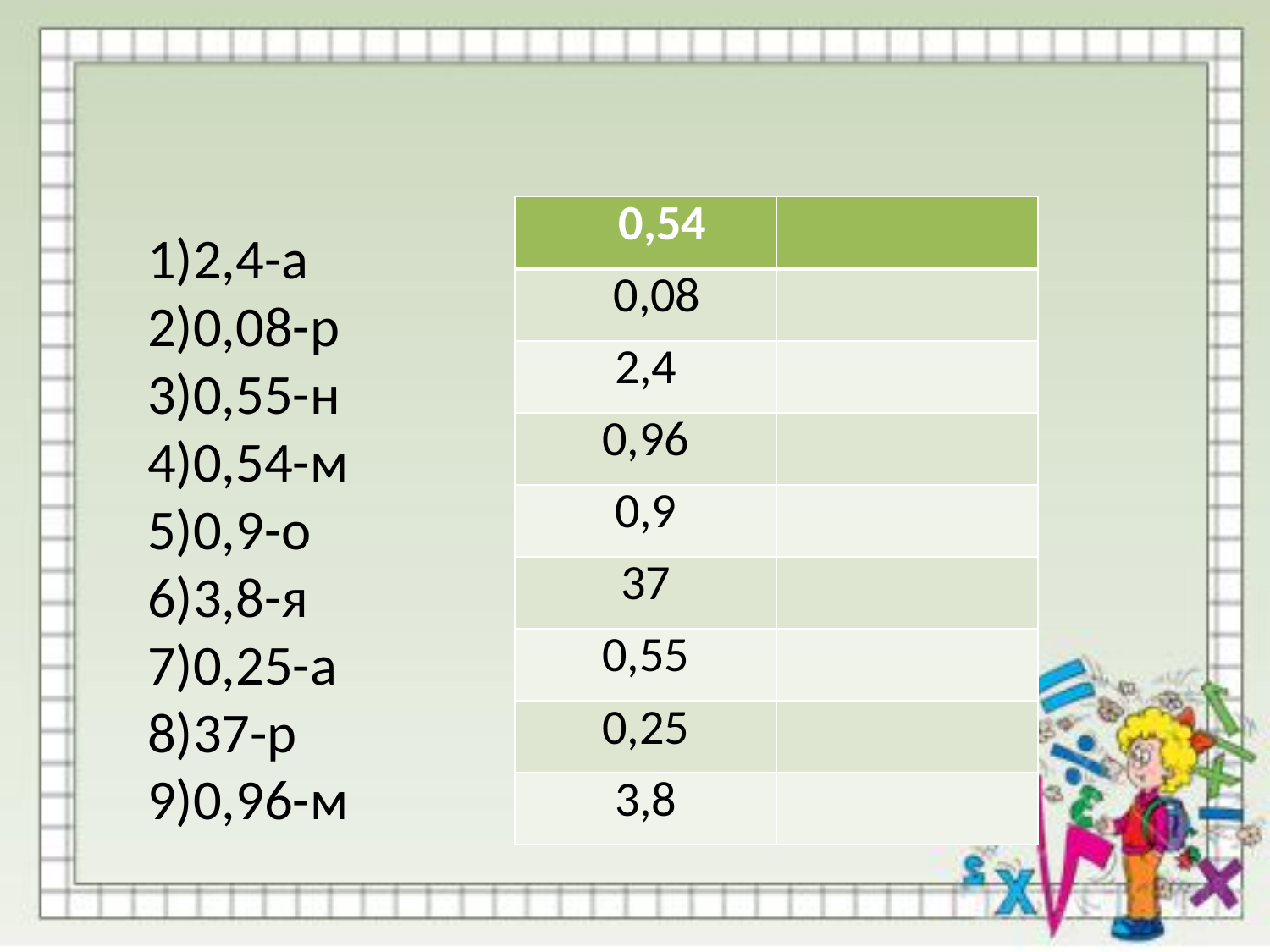

#
| 0,54 |  |
| --- | --- |
| 0,08 |  |
| 2,4 |  |
| 0,96 |  |
| 0,9 |  |
| 37 |  |
| 0,55 |  |
| 0,25 |  |
| 3,8 |  |
1)2,4-а
2)0,08-р
3)0,55-н
4)0,54-м
5)0,9-о
6)3,8-я
7)0,25-а
8)37-р
9)0,96-м